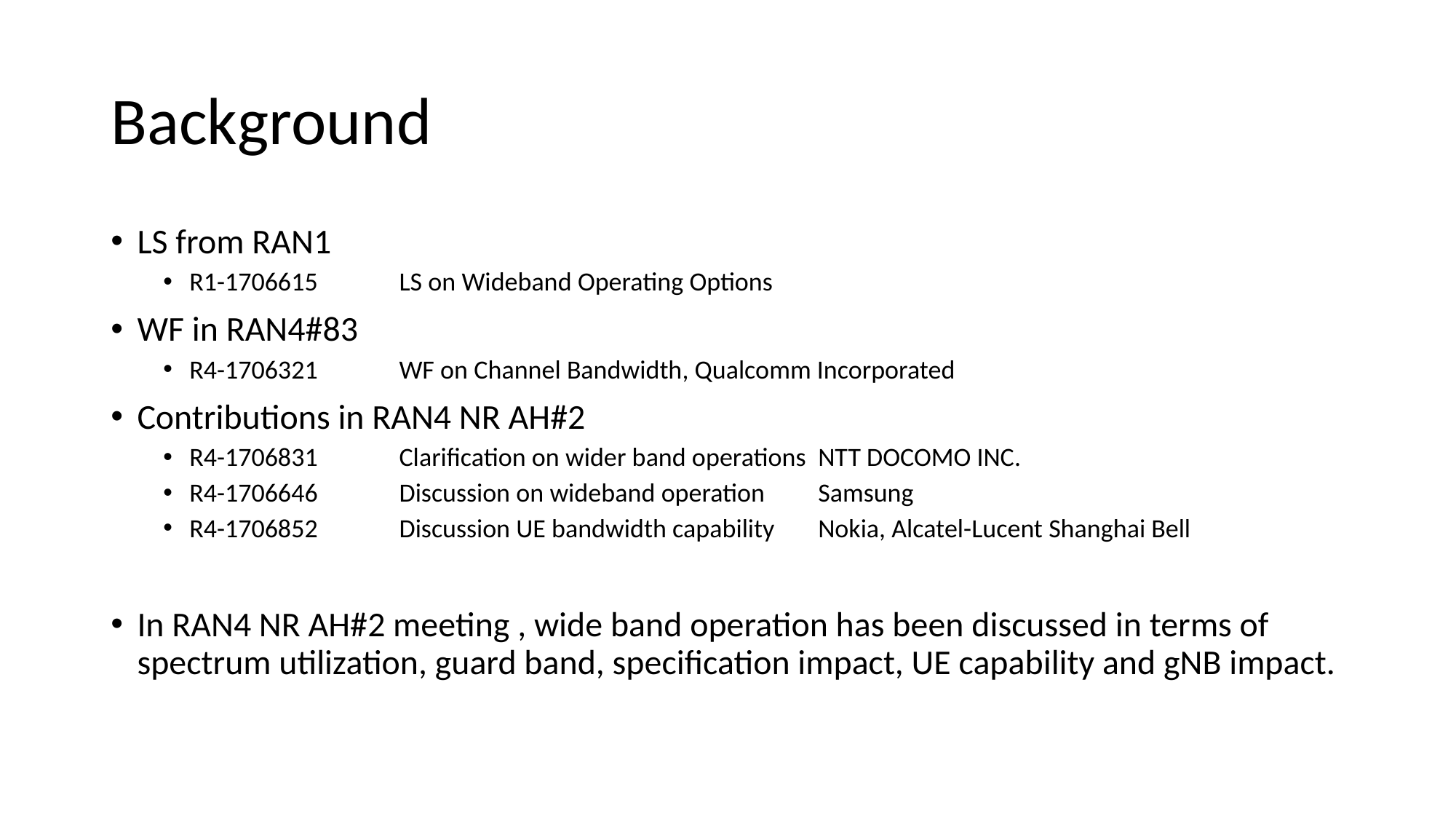

# Background
LS from RAN1
R1-1706615		LS on Wideband Operating Options
WF in RAN4#83
R4-1706321		WF on Channel Bandwidth, Qualcomm Incorporated
Contributions in RAN4 NR AH#2
R4-1706831		Clarification on wider band operations	NTT DOCOMO INC.
R4-1706646		Discussion on wideband operation	Samsung
R4-1706852		Discussion UE bandwidth capability	Nokia, Alcatel-Lucent Shanghai Bell

In RAN4 NR AH#2 meeting , wide band operation has been discussed in terms of spectrum utilization, guard band, specification impact, UE capability and gNB impact.